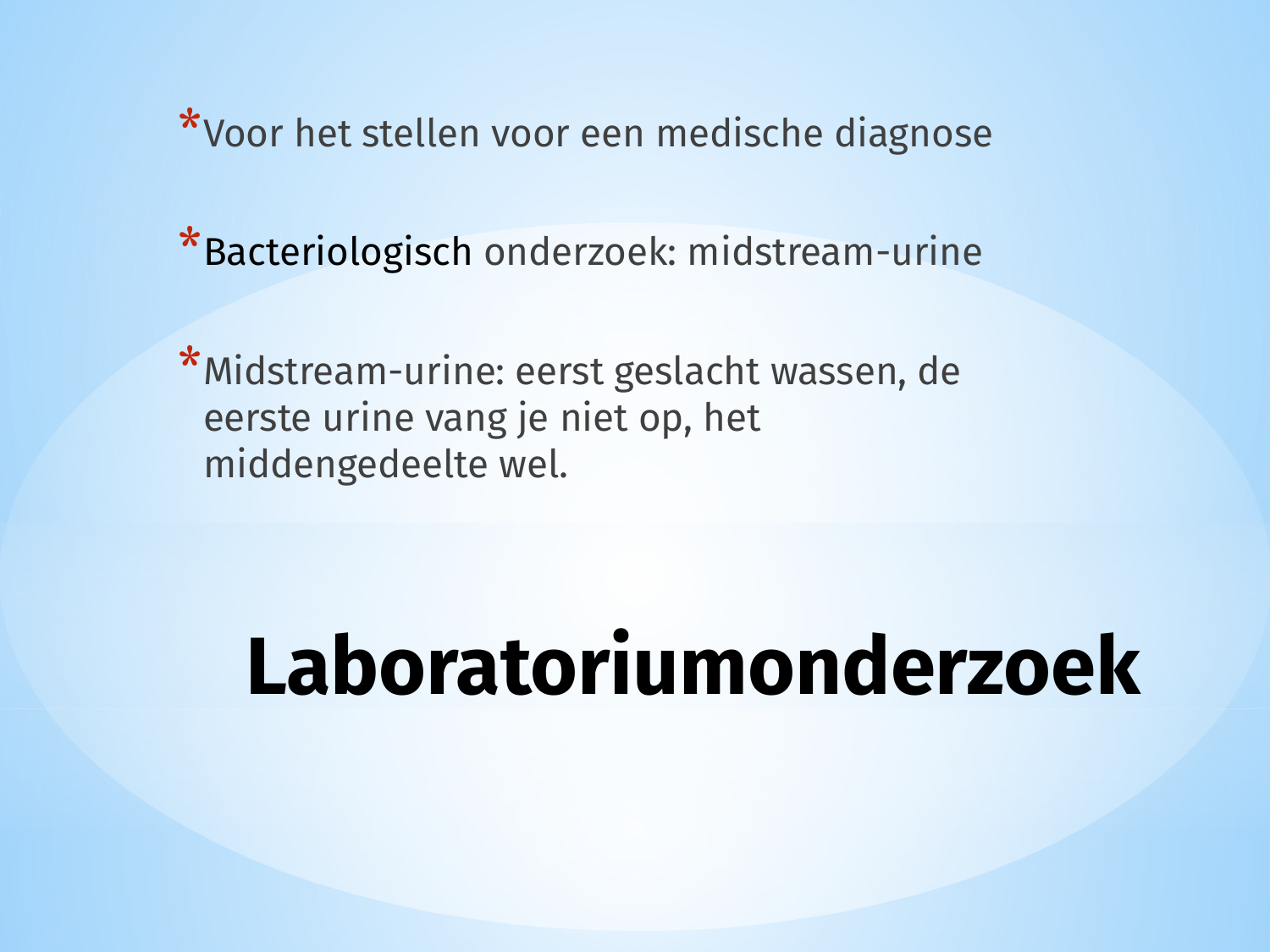

Voor het stellen voor een medische diagnose

Bacteriologisch onderzoek: midstream-urine

Midstream-urine: eerst geslacht wassen, de eerste urine vang je niet op, het middengedeelte wel.

# Laboratoriumonderzoek